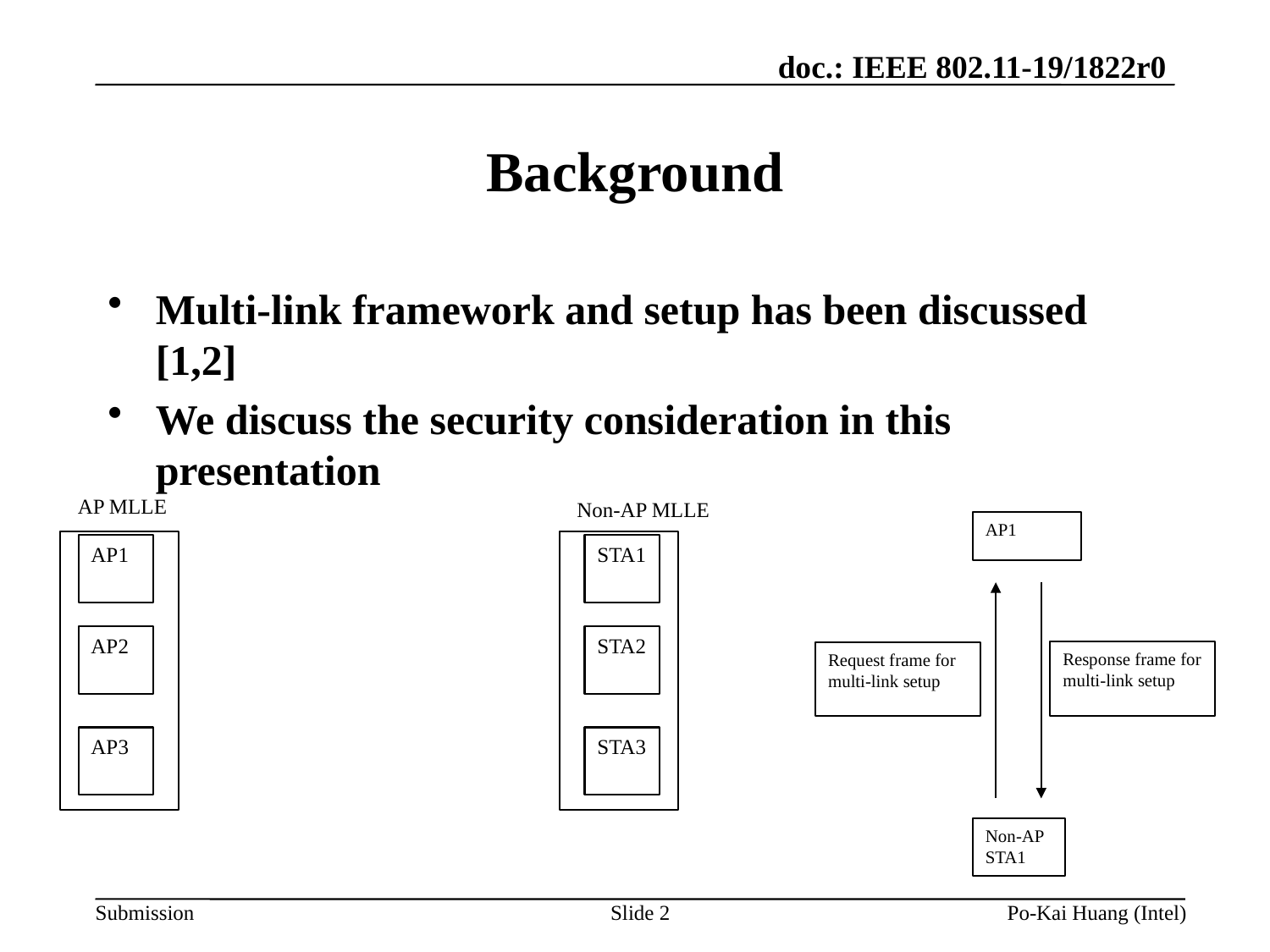

# Background
Multi-link framework and setup has been discussed [1,2]
We discuss the security consideration in this presentation

AP MLLE
Non-AP MLLE

AP1
STA1
AP2
STA2
AP3
STA3
AP1
Response frame for multi-link setup
Request frame for multi-link setup
Non-AP STA1
Slide 2
Po-Kai Huang (Intel)